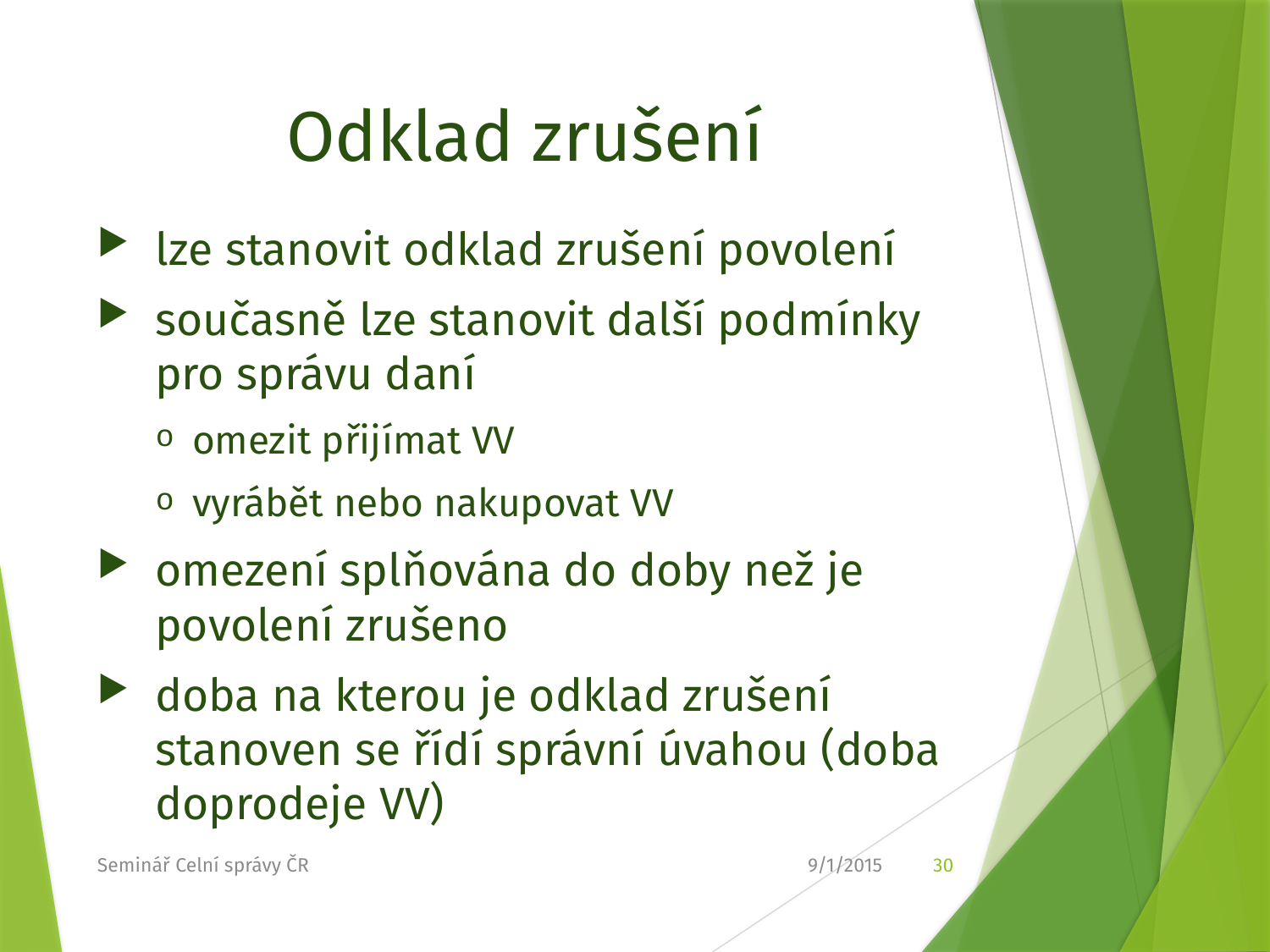

# Odklad zrušení
lze stanovit odklad zrušení povolení
současně lze stanovit další podmínky pro správu daní
omezit přijímat VV
vyrábět nebo nakupovat VV
omezení splňována do doby než je povolení zrušeno
doba na kterou je odklad zrušení stanoven se řídí správní úvahou (doba doprodeje VV)

9/1/2015
Seminář Celní správy ČR
30